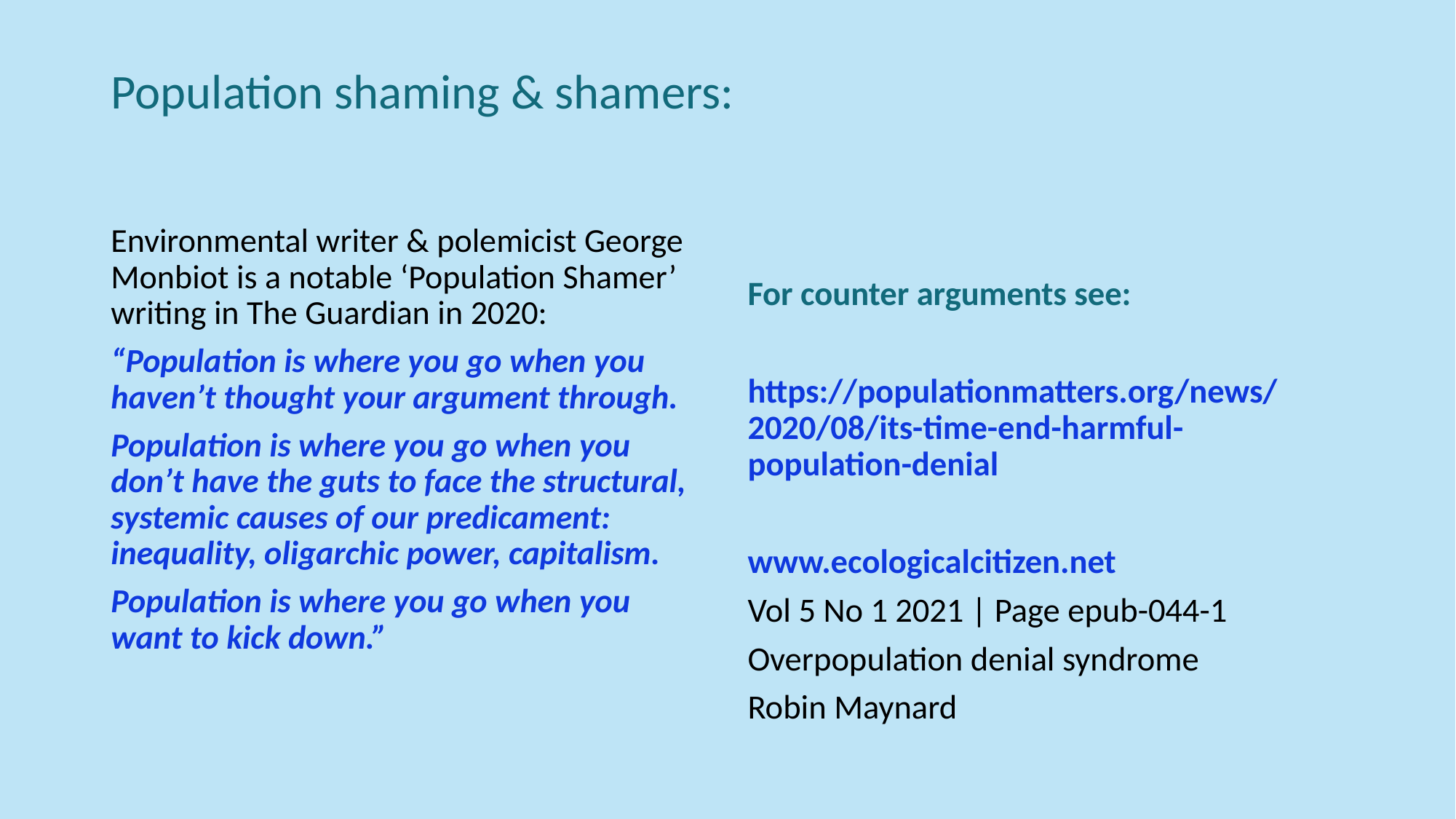

# Population shaming & shamers:
Environmental writer & polemicist George Monbiot is a notable ‘Population Shamer’ writing in The Guardian in 2020:
“Population is where you go when you haven’t thought your argument through.
Population is where you go when you don’t have the guts to face the structural, systemic causes of our predicament: inequality, oligarchic power, capitalism.
Population is where you go when you want to kick down.”

For counter arguments see:

https://populationmatters.org/news/2020/08/its-time-end-harmful-population-denial

www.ecologicalcitizen.net
Vol 5 No 1 2021 | Page epub-044-1
Overpopulation denial syndrome
Robin Maynard